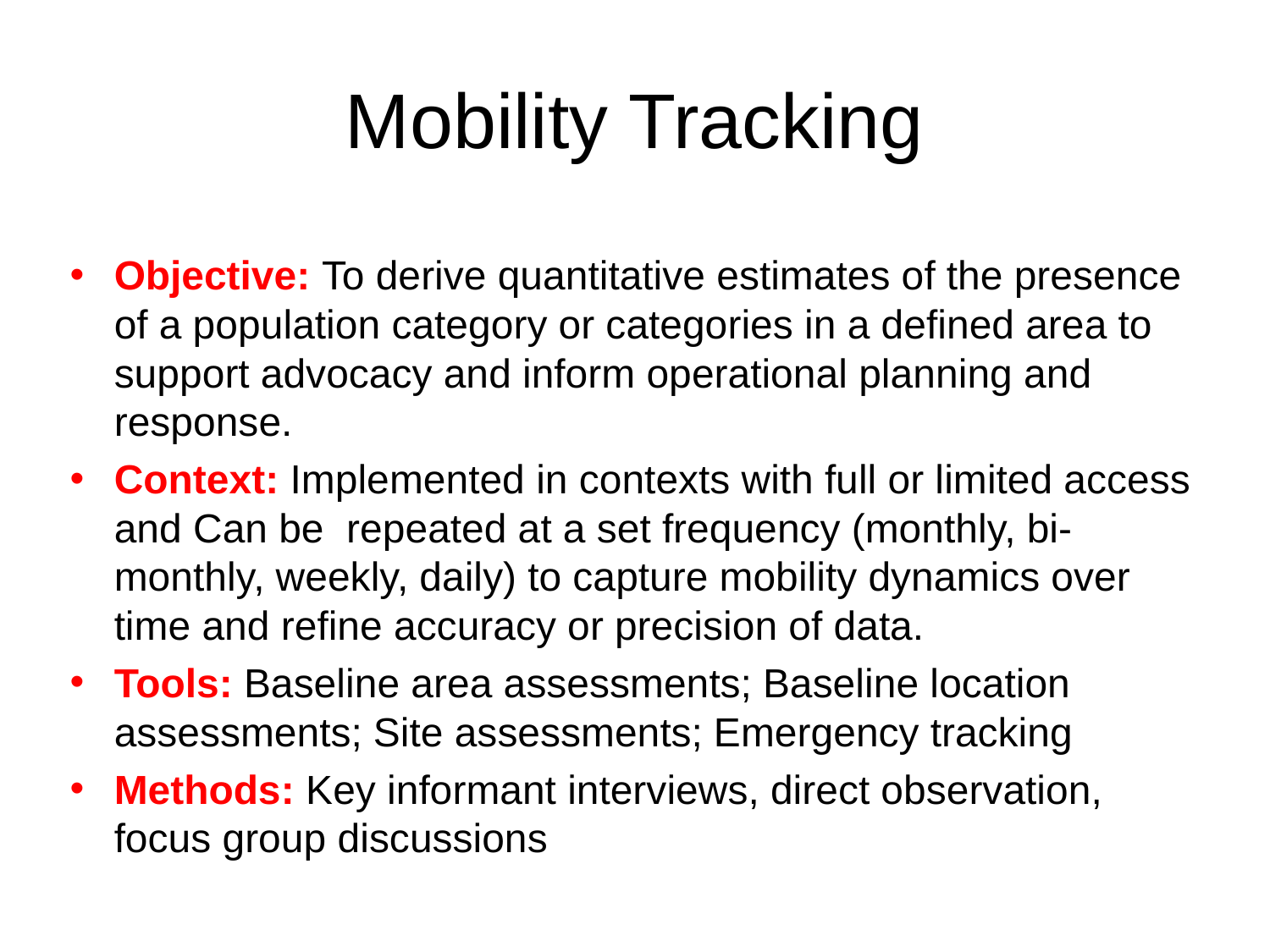

# Mobility Tracking
Objective: To derive quantitative estimates of the presence of a population category or categories in a defined area to support advocacy and inform operational planning and response.
Context: Implemented in contexts with full or limited access and Can be  repeated at a set frequency (monthly, bi- monthly, weekly, daily) to capture mobility dynamics over time and refine accuracy or precision of data.
Tools: Baseline area assessments; Baseline location assessments; Site assessments; Emergency tracking
Methods: Key informant interviews, direct observation, focus group discussions